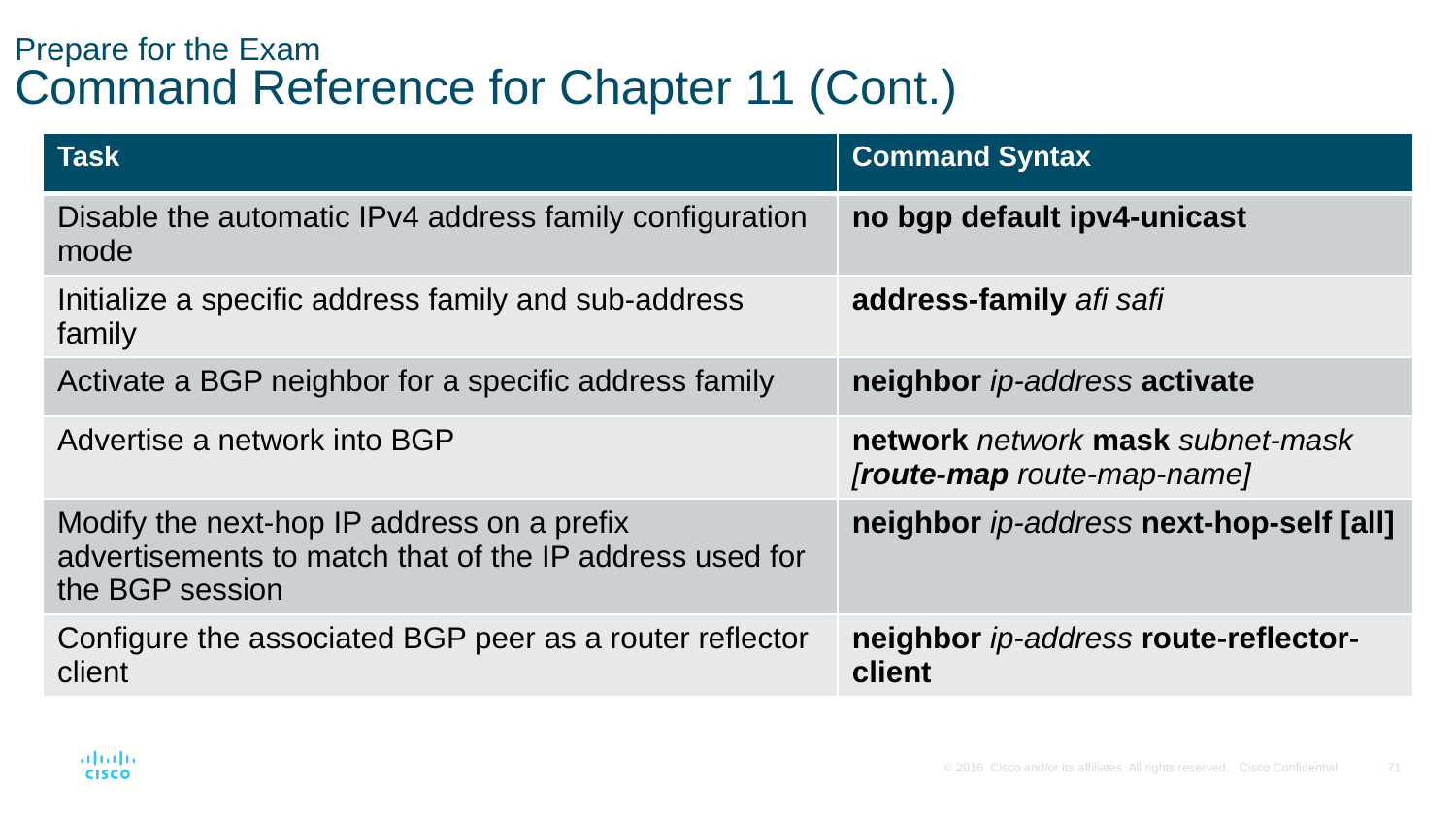

# Prepare for the Exam Command Reference for Chapter 11 (Cont.)
| Task | Command Syntax |
| --- | --- |
| Disable the automatic IPv4 address family configuration mode | no bgp default ipv4-unicast |
| Initialize a specific address family and sub-address family | address-family afi safi |
| Activate a BGP neighbor for a specific address family | neighbor ip-address activate |
| Advertise a network into BGP | network network mask subnet-mask [route-map route-map-name] |
| Modify the next-hop IP address on a prefix advertisements to match that of the IP address used for the BGP session | neighbor ip-address next-hop-self [all] |
| Configure the associated BGP peer as a router reflector client | neighbor ip-address route-reflector-client |